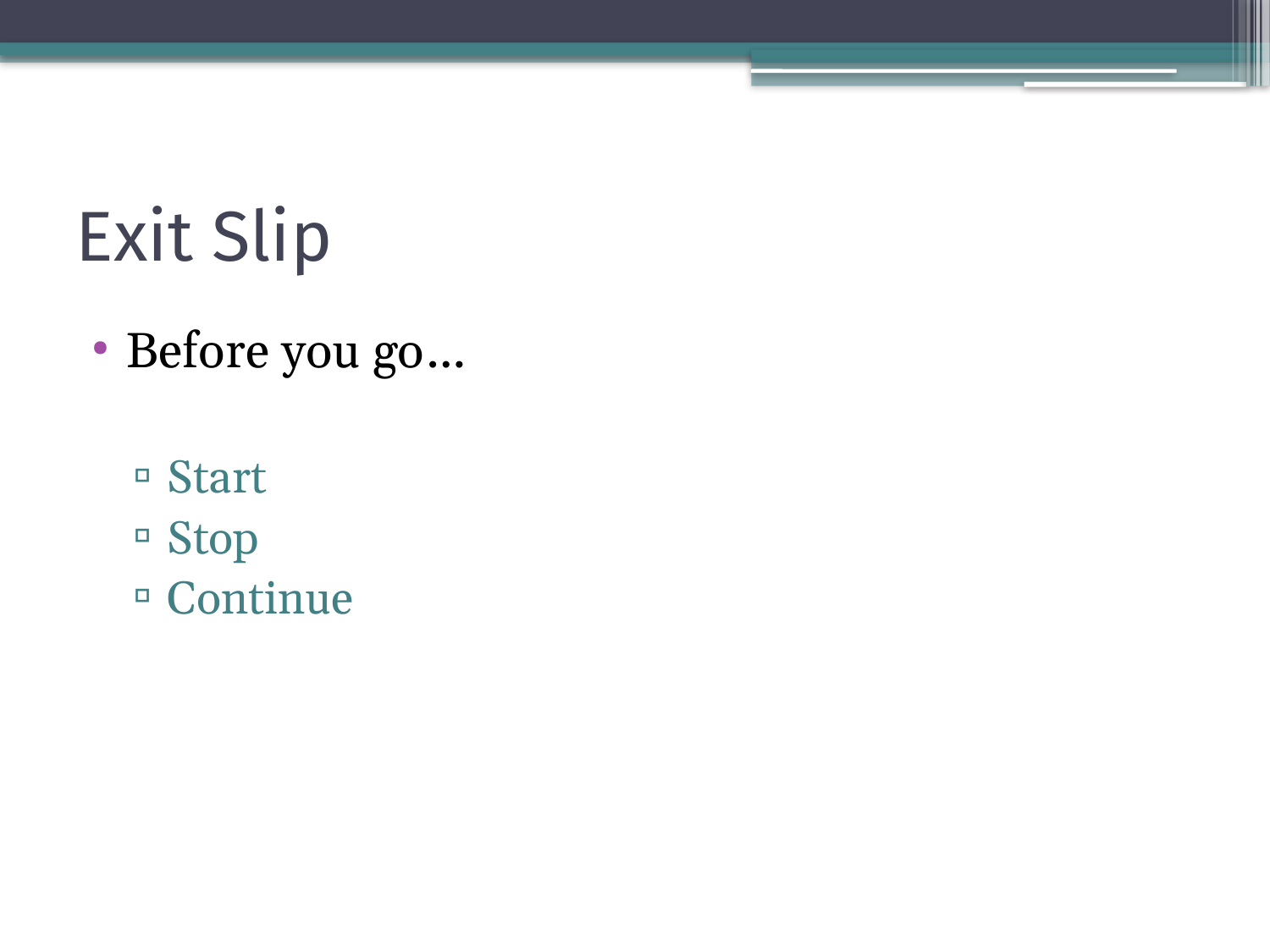

# Exit Slip
Before you go…

Start
Stop
Continue